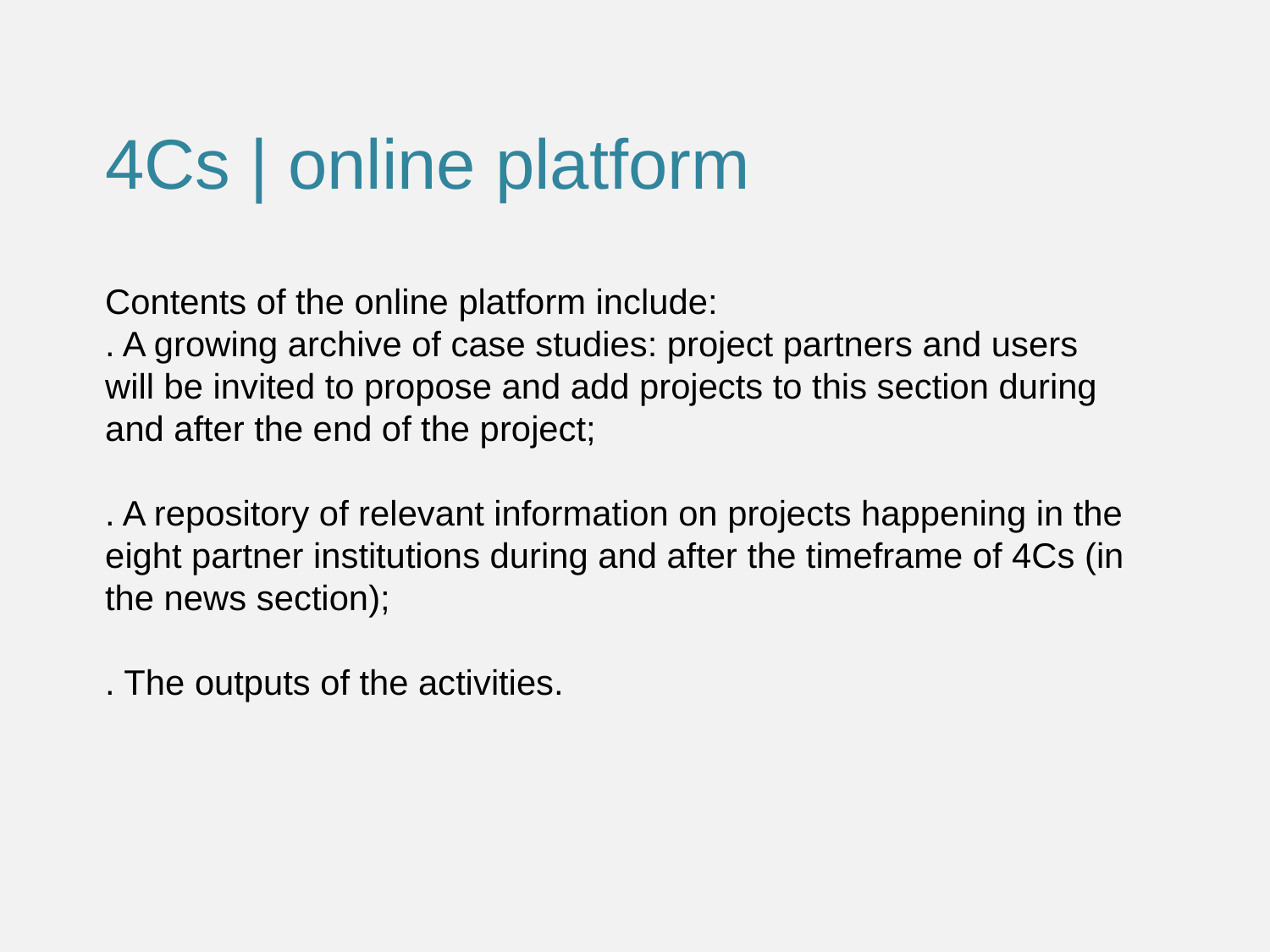

# 4Cs | online platform

Contents of the online platform include:
. A growing archive of case studies: project partners and users will be invited to propose and add projects to this section during and after the end of the project;

. A repository of relevant information on projects happening in the eight partner institutions during and after the timeframe of 4Cs (in the news section);

. The outputs of the activities.